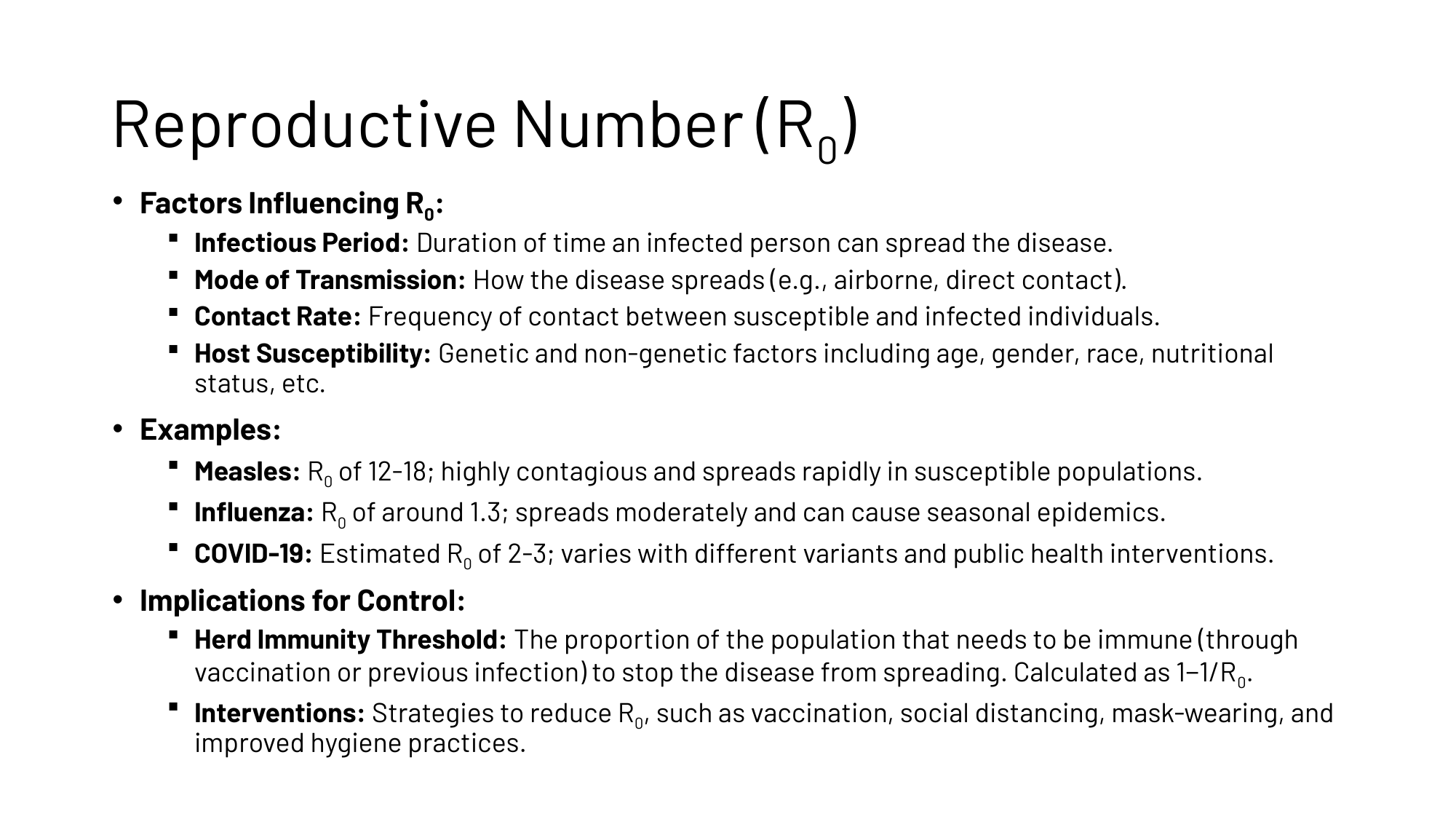

# Reproductive Number (R0)
Factors Influencing R0:
Infectious Period: Duration of time an infected person can spread the disease.
Mode of Transmission: How the disease spreads (e.g., airborne, direct contact).
Contact Rate: Frequency of contact between susceptible and infected individuals.
Host Susceptibility: Genetic and non-genetic factors including age, gender, race, nutritional status, etc.
Examples:
Measles: R0 of 12-18; highly contagious and spreads rapidly in susceptible populations.
Influenza: R0 of around 1.3; spreads moderately and can cause seasonal epidemics.
COVID-19: Estimated R0 of 2-3; varies with different variants and public health interventions.
Implications for Control:
Herd Immunity Threshold: The proportion of the population that needs to be immune (through vaccination or previous infection) to stop the disease from spreading. Calculated as 1−1/R0.
Interventions: Strategies to reduce R0, such as vaccination, social distancing, mask-wearing, and improved hygiene practices.